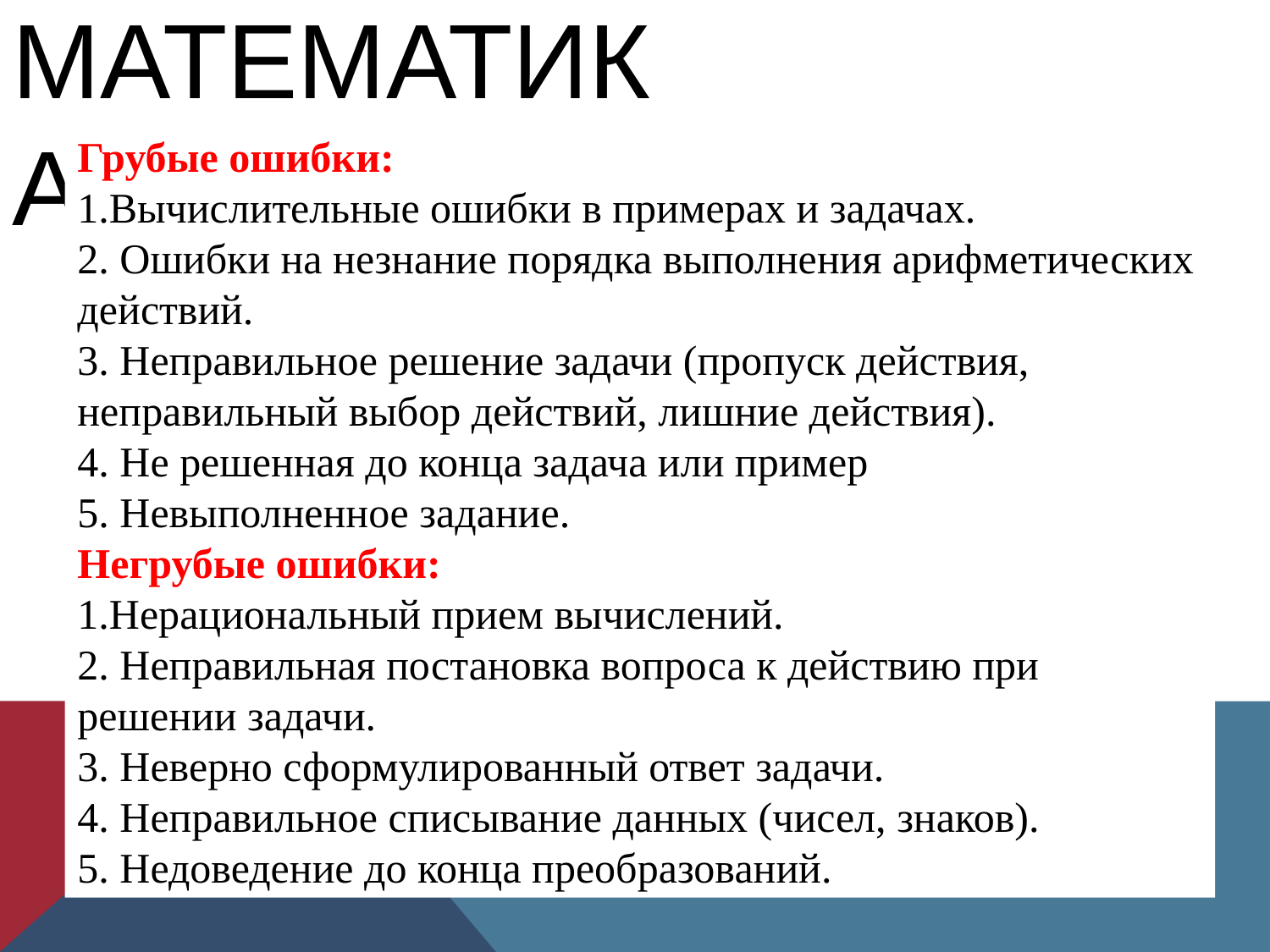

МАТЕМАТИКА
Грубые ошибки:
1.Вычислительные ошибки в примерах и задачах.
2. Ошибки на незнание порядка выполнения арифметических действий.
3. Неправильное решение задачи (пропуск действия, неправильный выбор действий, лишние действия).
4. Не решенная до конца задача или пример
5. Невыполненное задание.
Негрубые ошибки:
1.Нерациональный прием вычислений.
2. Неправильная постановка вопроса к действию при решении задачи.
3. Неверно сформулированный ответ задачи.
4. Неправильное списывание данных (чисел, знаков).
5. Недоведение до конца преобразований.